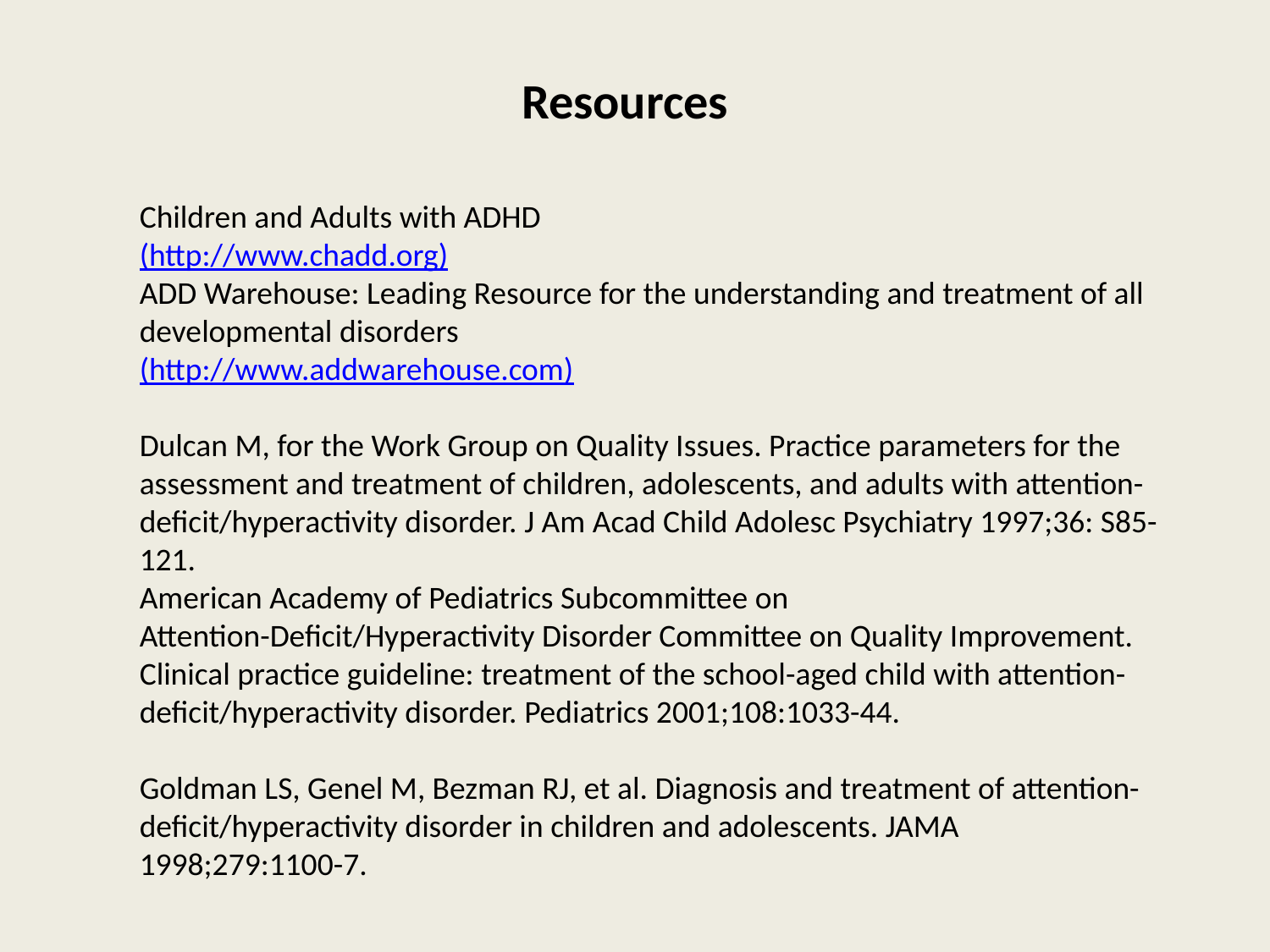

Resources
Children and Adults with ADHD
(http://www.chadd.org)
ADD Warehouse: Leading Resource for the understanding and treatment of all developmental disorders
(http://www.addwarehouse.com)
Dulcan M, for the Work Group on Quality Issues. Practice parameters for the assessment and treatment of children, adolescents, and adults with attention-deficit/hyperactivity disorder. J Am Acad Child Adolesc Psychiatry 1997;36: S85-121.
American Academy of Pediatrics Subcommittee on Attention-Deficit/Hyperactivity Disorder Committee on Quality Improvement. Clinical practice guideline: treatment of the school-aged child with attention-deficit/hyperactivity disorder. Pediatrics 2001;108:1033-44.

Goldman LS, Genel M, Bezman RJ, et al. Diagnosis and treatment of attention-deficit/hyperactivity disorder in children and adolescents. JAMA 1998;279:1100-7.